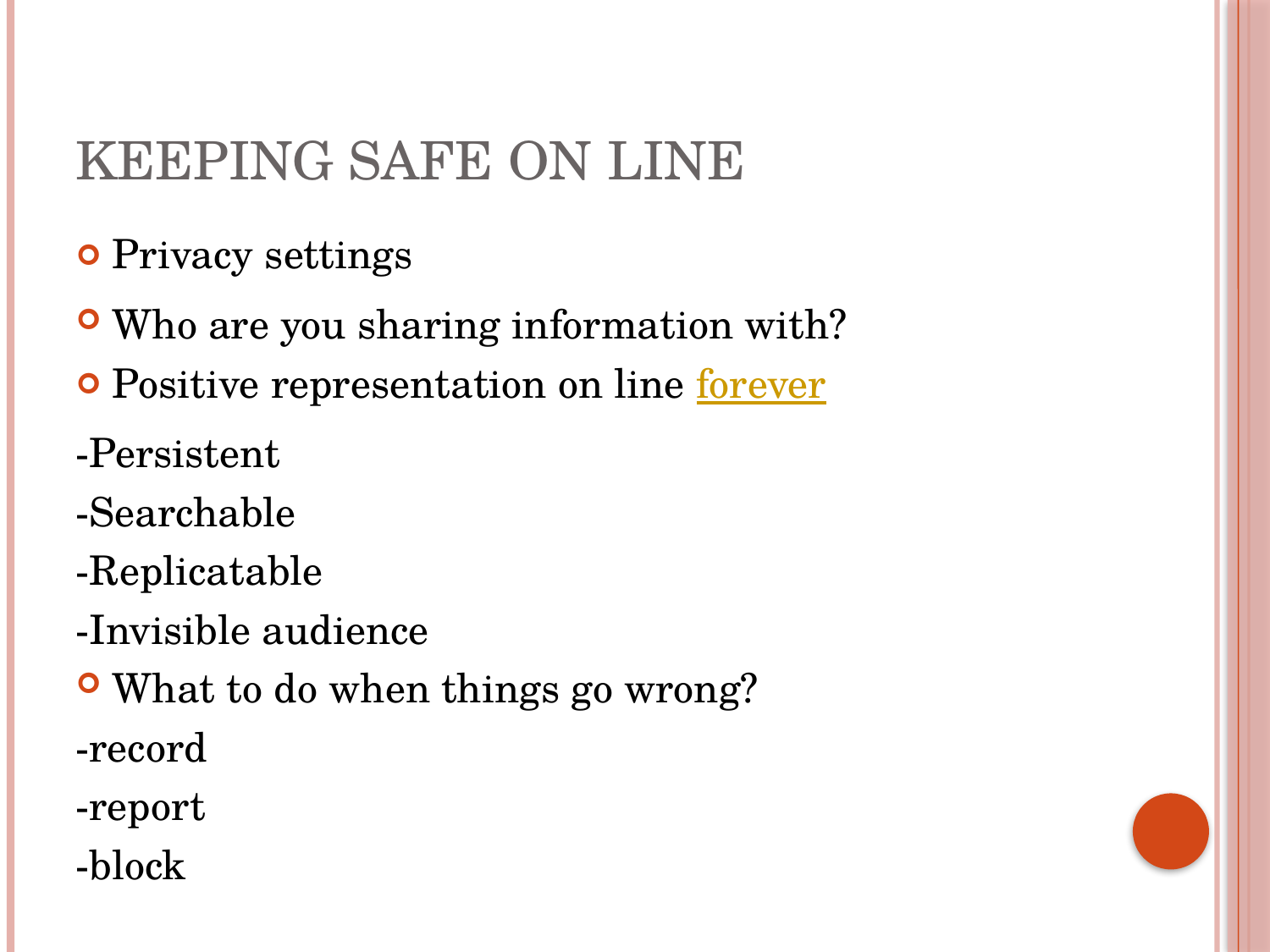

# Keeping safe on line
Privacy settings
Who are you sharing information with?
Positive representation on line forever
-Persistent
-Searchable
-Replicatable
-Invisible audience
What to do when things go wrong?
-record
-report
-block